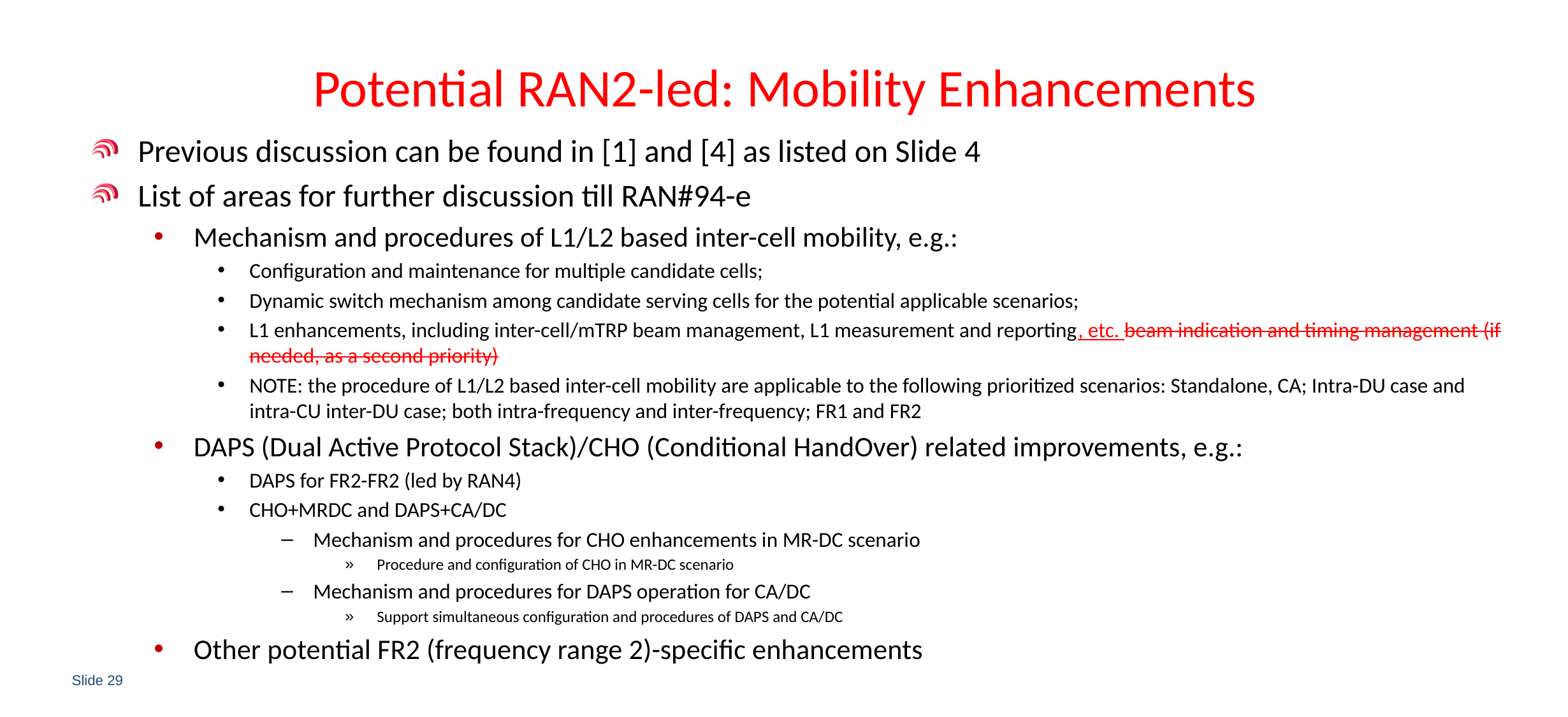

# Potential RAN2-led: Mobility Enhancements
Previous discussion can be found in [1] and [4] as listed on Slide 4
List of areas for further discussion till RAN#94-e
Mechanism and procedures of L1/L2 based inter-cell mobility, e.g.:
Configuration and maintenance for multiple candidate cells;
Dynamic switch mechanism among candidate serving cells for the potential applicable scenarios;
L1 enhancements, including inter-cell/mTRP beam management, L1 measurement and reporting, etc. beam indication and timing management (if needed, as a second priority)
NOTE: the procedure of L1/L2 based inter-cell mobility are applicable to the following prioritized scenarios: Standalone, CA; Intra-DU case and intra-CU inter-DU case; both intra-frequency and inter-frequency; FR1 and FR2
DAPS (Dual Active Protocol Stack)/CHO (Conditional HandOver) related improvements, e.g.:
DAPS for FR2-FR2 (led by RAN4)
CHO+MRDC and DAPS+CA/DC
Mechanism and procedures for CHO enhancements in MR-DC scenario
Procedure and configuration of CHO in MR-DC scenario
Mechanism and procedures for DAPS operation for CA/DC
Support simultaneous configuration and procedures of DAPS and CA/DC
Other potential FR2 (frequency range 2)-specific enhancements